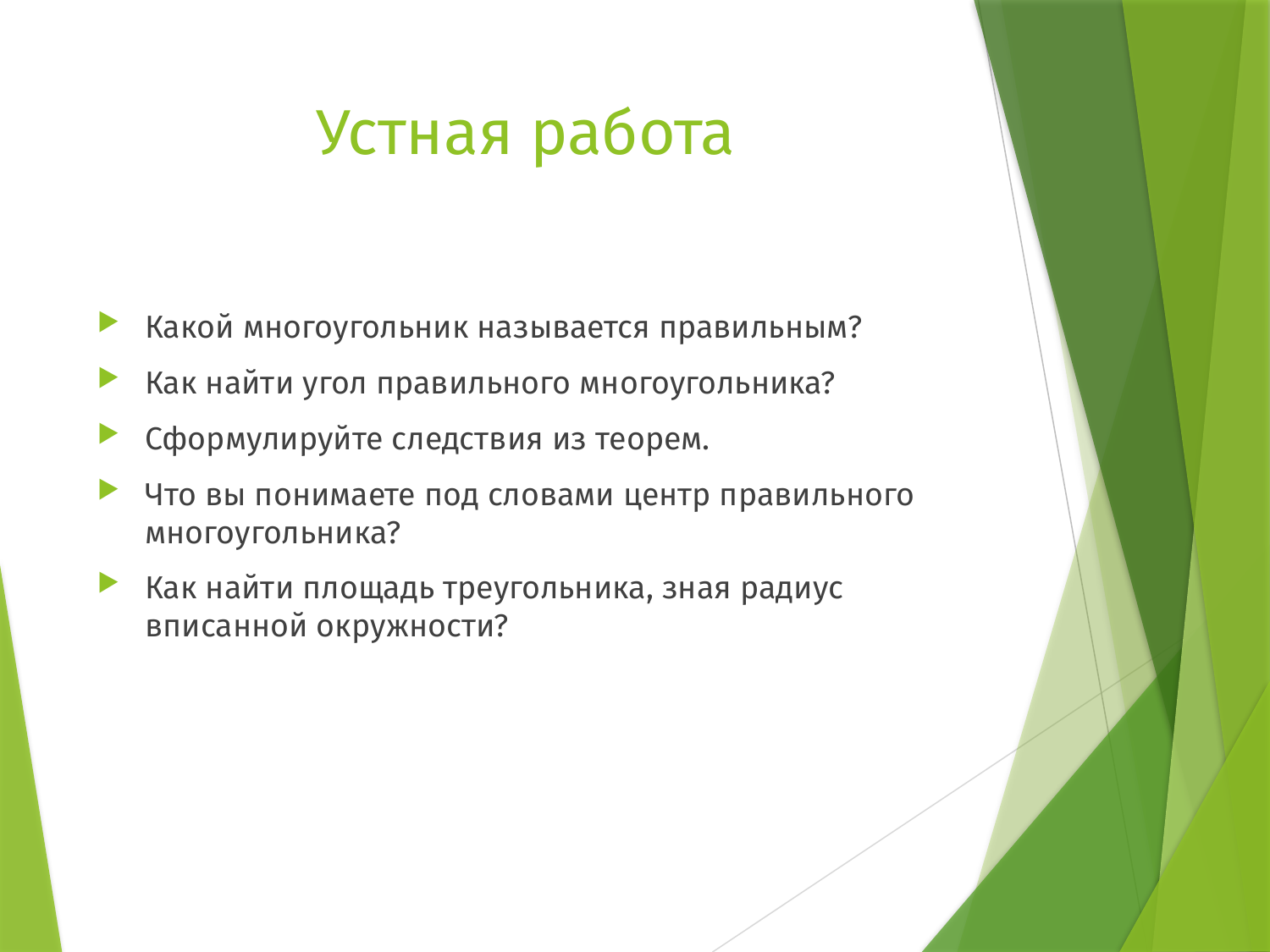

# Устная работа
Какой многоугольник называется правильным?
Как найти угол правильного многоугольника?
Сформулируйте следствия из теорем.
Что вы понимаете под словами центр правильного многоугольника?
Как найти площадь треугольника, зная радиус вписанной окружности?